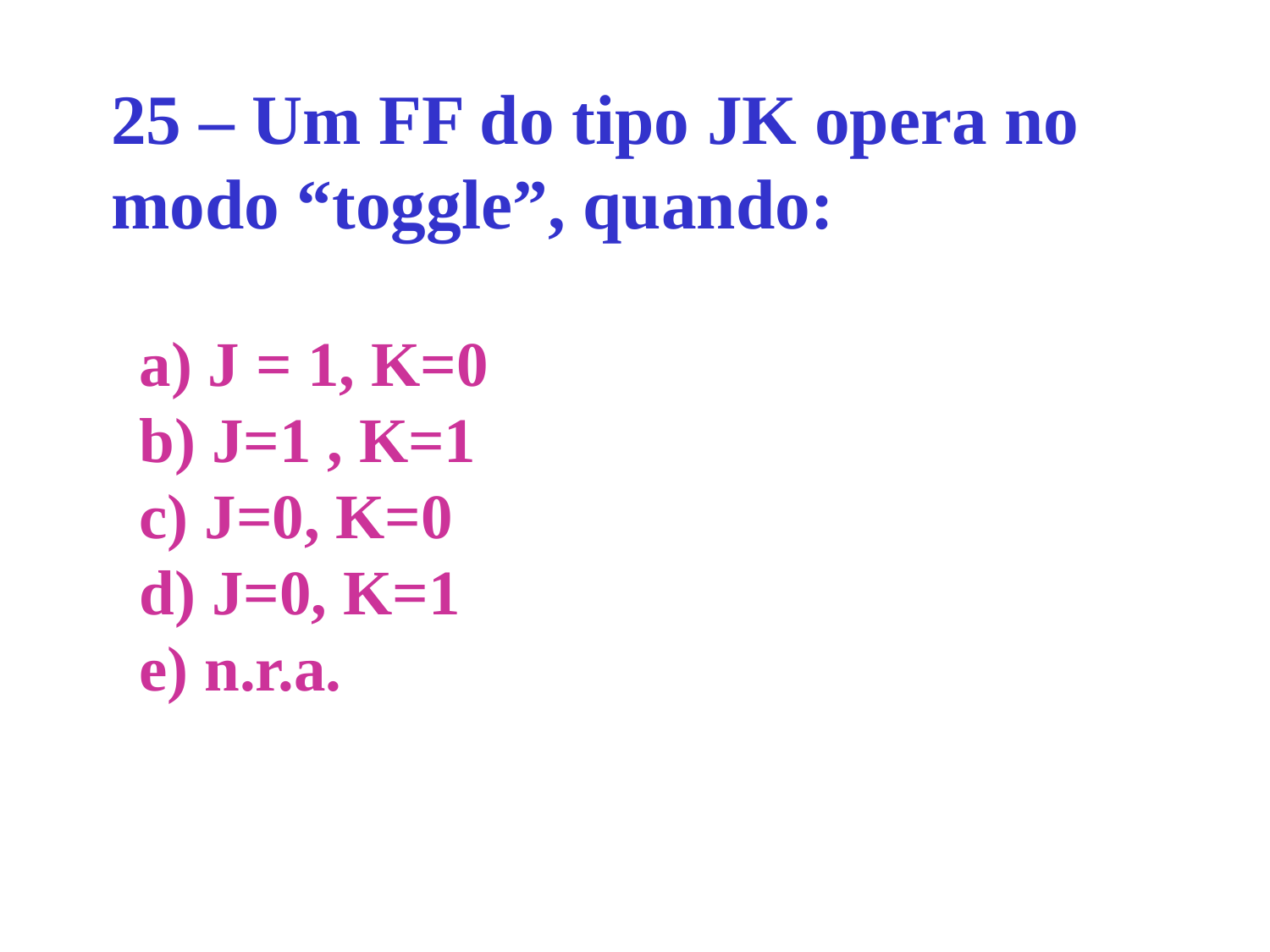

25 – Um FF do tipo JK opera no
modo “toggle”, quando:
a) J = 1, K=0
b) J=1 , K=1
c) J=0, K=0
d) J=0, K=1
e) n.r.a.